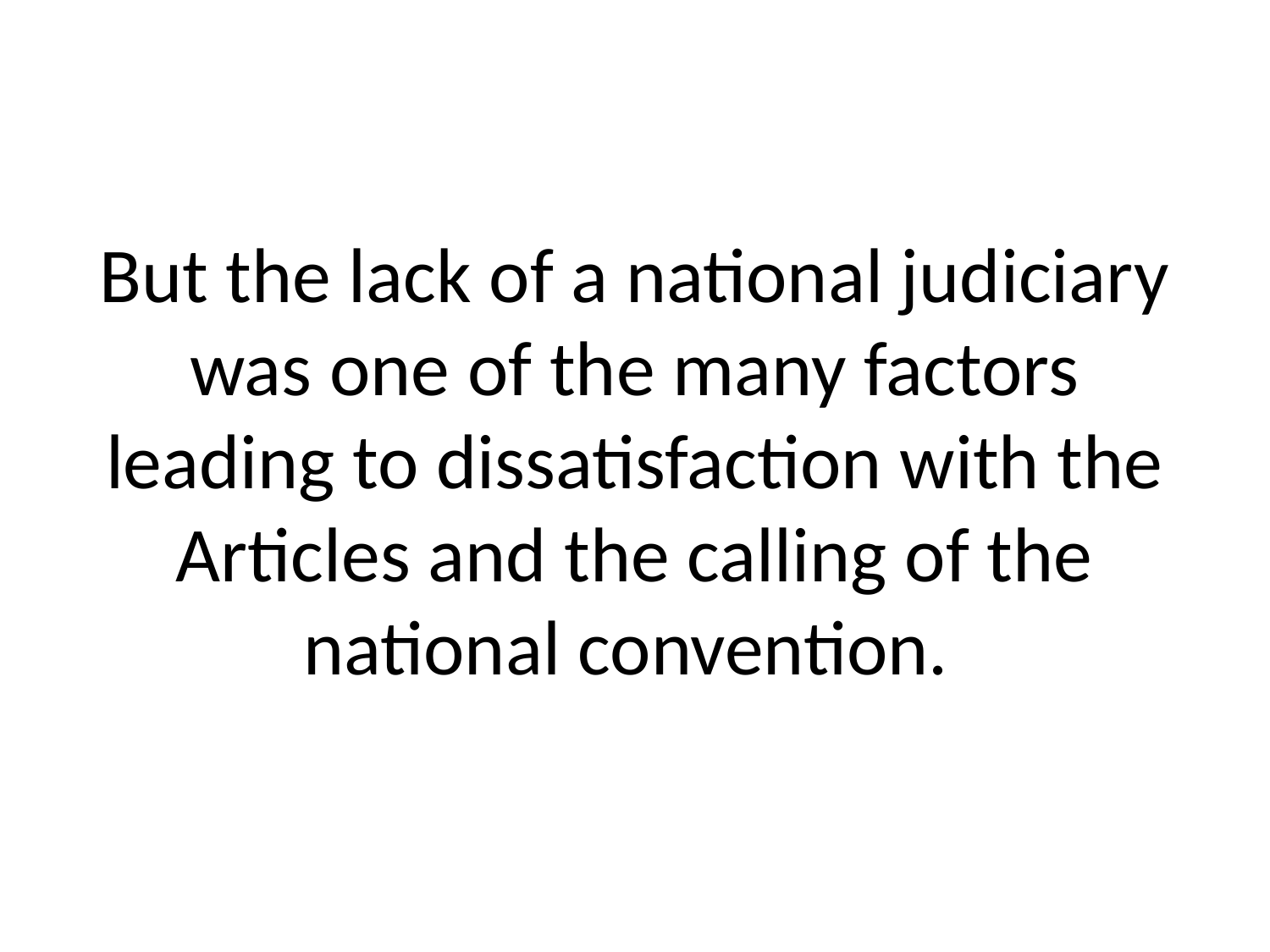

# But the lack of a national judiciary was one of the many factors leading to dissatisfaction with the Articles and the calling of the national convention.